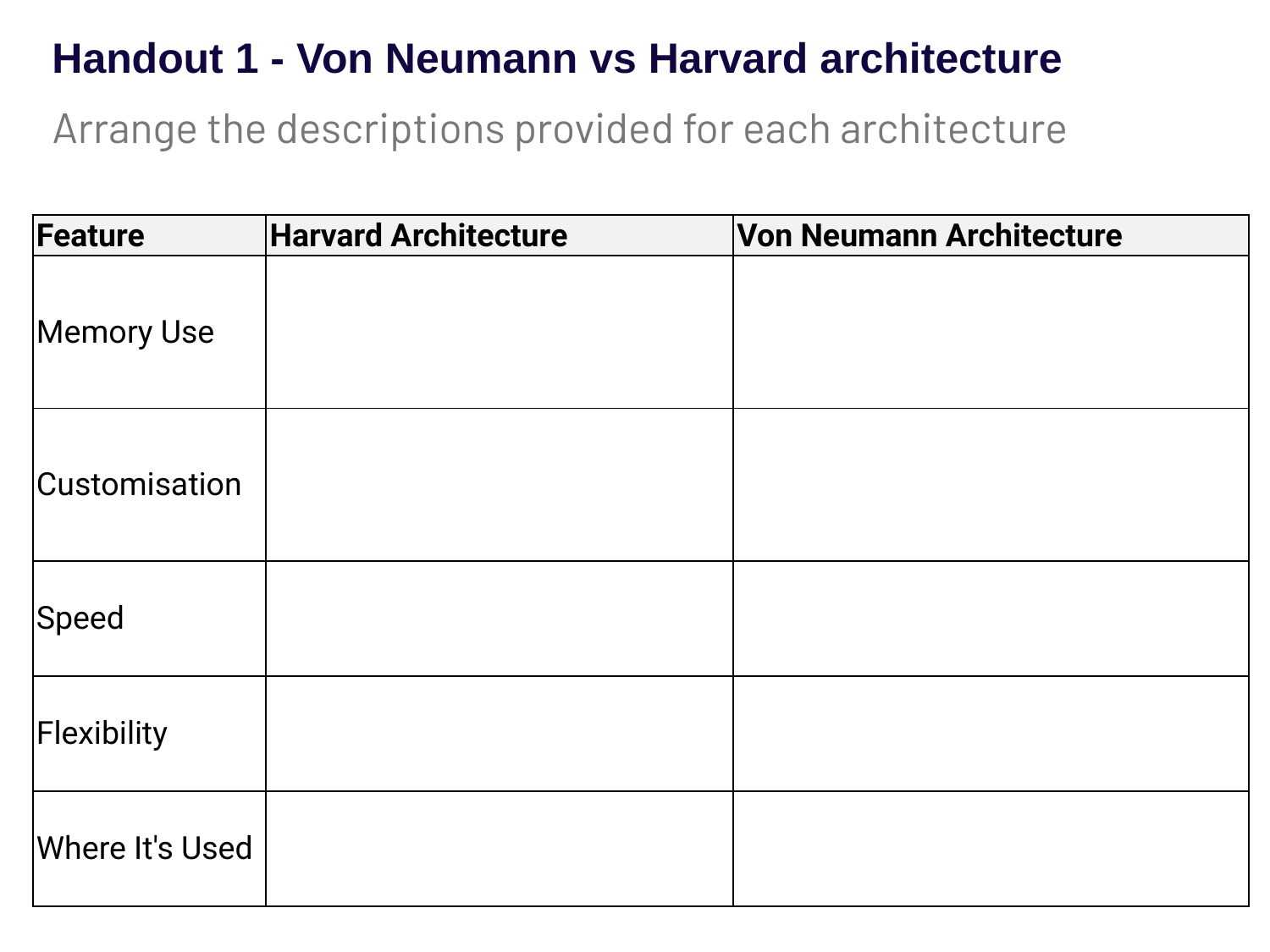

Handout 1 - Von Neumann vs Harvard architecture
Arrange the descriptions provided for each architecture
In PCs, laptops, and servers that run different kinds of software for various tasks.
Each part of the memory can be tailored to the system's needs
| Feature | Harvard Architecture | Von Neumann Architecture |
| --- | --- | --- |
| Memory Use |  |  |
| Customisation |  |  |
| Speed |  |  |
| Flexibility |  |  |
| Where It's Used |  |  |
In gadgets designed for specific jobs, like smart thermostats or car brake systems.
Instruction memory is often fixed and unchangeable, good for security.
Memory is more general-purpose, allowing for a wide range of programs.
Can be slower due to limitations in how it handles memory.
Generally faster, especially for tasks that need to handle lots of data quickly,
Has two sets of memory and buses: one for instructions and another for data.
Uses the same  memory and buses for both instructions and data
Very flexible, as the same memory is used for everything.